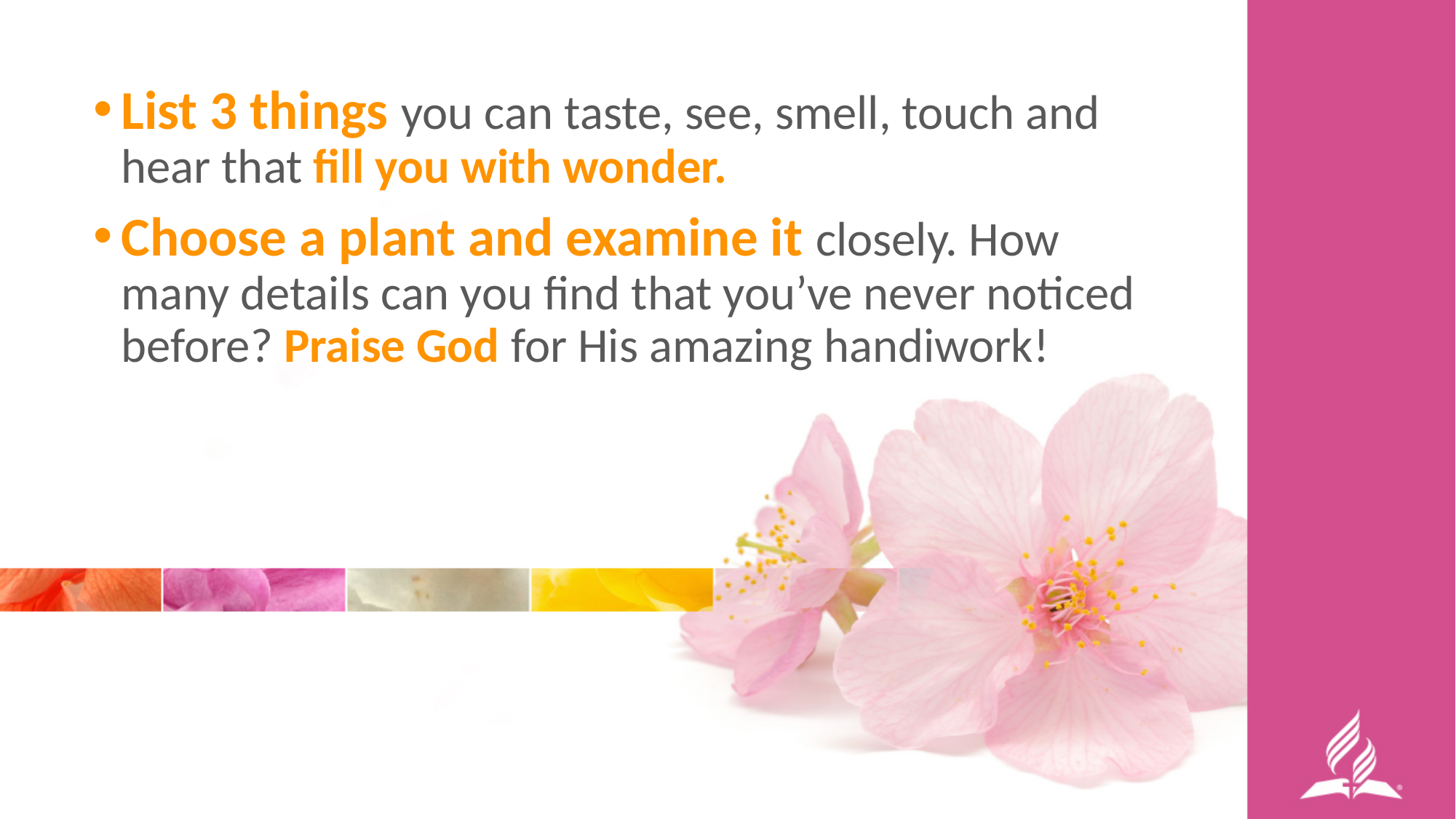

List 3 things you can taste, see, smell, touch and hear that fill you with wonder.
Choose a plant and examine it closely. How many details can you find that you’ve never noticed before? Praise God for His amazing handiwork!